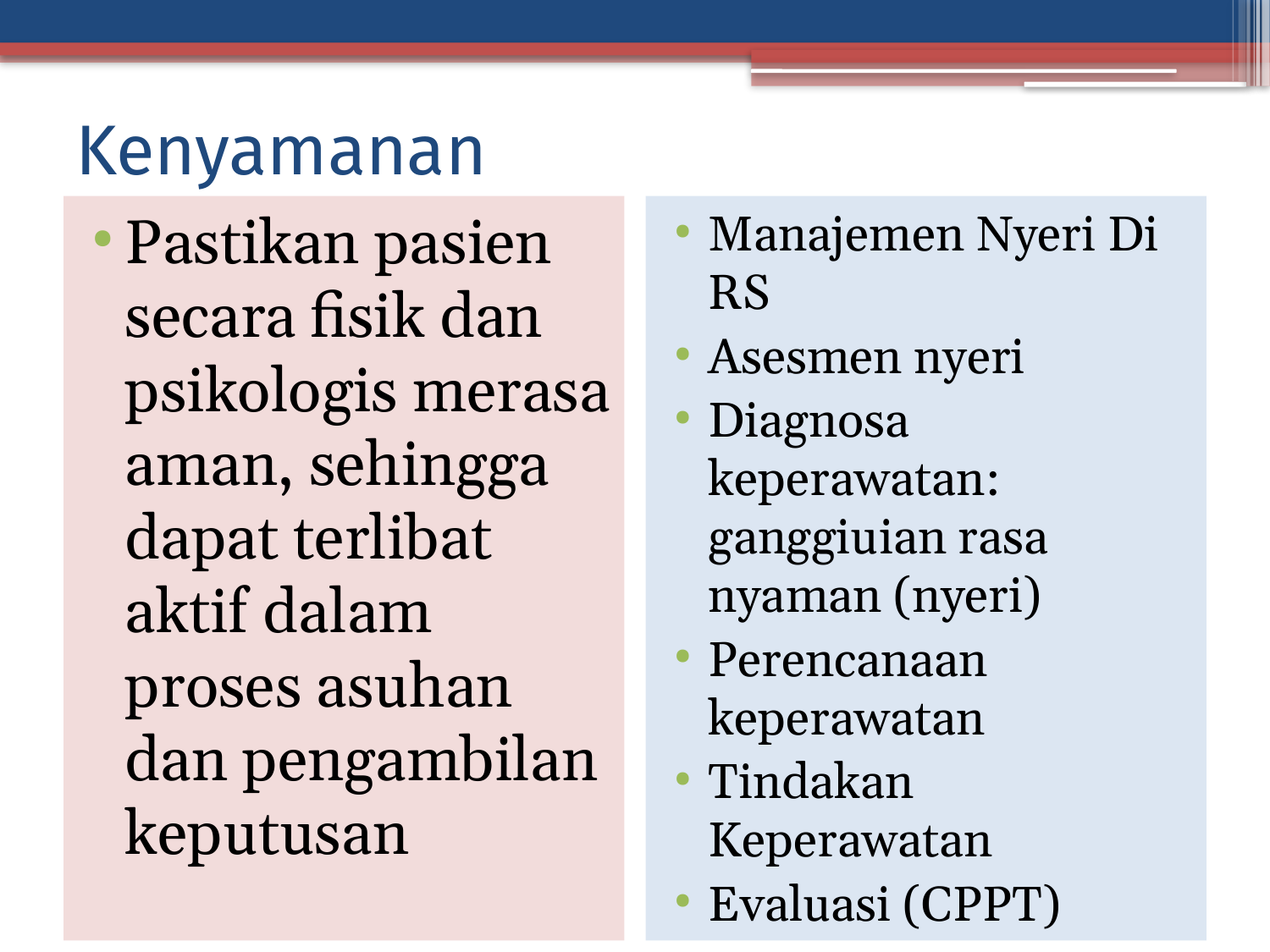

# Kenyamanan
Pastikan pasien secara fisik dan psikologis merasa aman, sehingga dapat terlibat aktif dalam proses asuhan dan pengambilan keputusan
Manajemen Nyeri Di RS
Asesmen nyeri
Diagnosa keperawatan: ganggiuian rasa nyaman (nyeri)
Perencanaan keperawatan
Tindakan Keperawatan
Evaluasi (CPPT)